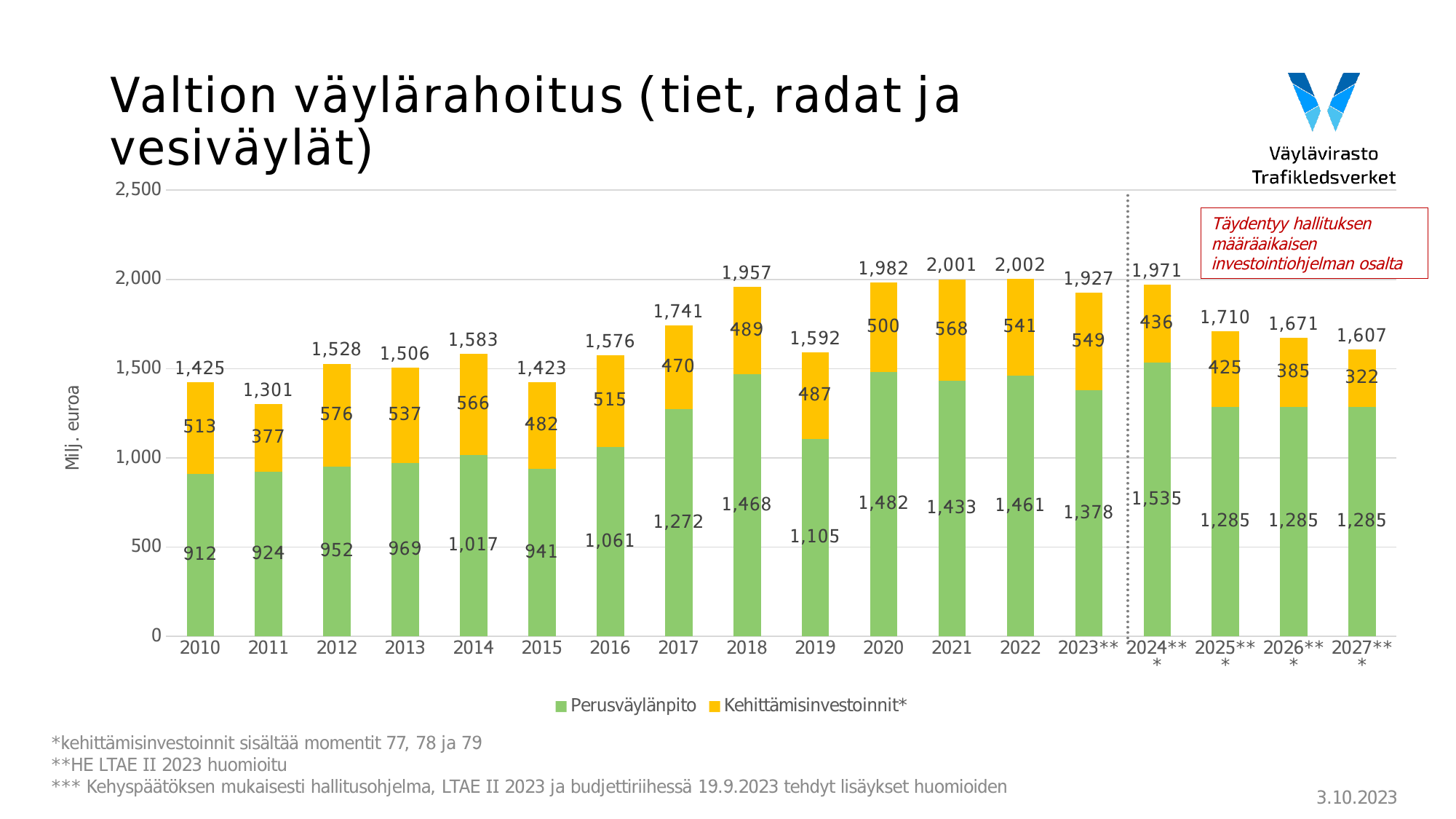

# Valtion väylärahoitus (tiet, radat ja vesiväylät)

### Chart

| Category | Perusväylänpito | Kehittämisinvestoinnit* | Kaikki yhteensä |
|---|---|---|---|
| 2010 | 912.052 | 513.1 | 1425.152 |
| 2011 | 923.956 | 376.65 | 1300.606 |
| 2012 | 952.265 | 575.52 | 1527.7849999999999 |
| 2013 | 969.235 | 537.13 | 1506.365 |
| 2014 | 1016.938 | 566.252 | 1583.19 |
| 2015 | 940.702 | 481.949 | 1422.651 |
| 2016 | 1061.4 | 514.755 | 1576.1550000000002 |
| 2017 | 1271.8 | 469.5 | 1741.3 |
| 2018 | 1468.49 | 488.85 | 1957.3400000000001 |
| 2019 | 1105.0 | 487.085 | 1592.085 |
| 2020 | 1481.72 | 500.486 | 1982.2060000000001 |
| 2021 | 1433.154 | 567.598 | 2000.752 |
| 2022 | 1460.567 | 541.1759999999999 | 2001.743 |
| 2023** | 1377.664 | 549.082 | 1926.746 |
| 2024*** | 1535.0 | 436.12199999999996 | 1971.1219999999998 |
| 2025*** | 1285.456 | 425.0210000000001 | 1710.4769999999999 |
| 2026*** | 1285.456 | 385.396 | 1670.8519999999999 |
| 2027*** | 1285.456 | 321.646 | 1607.1019999999999 |
Täydentyy hallituksen määräaikaisen investointiohjelman osalta
*kehittämisinvestoinnit sisältää momentit 77, 78 ja 79
**HE LTAE II 2023 huomioitu
*** Kehyspäätöksen mukaisesti hallitusohjelma, LTAE II 2023 ja budjettiriihessä 19.9.2023 tehdyt lisäykset huomioiden
3.10.2023